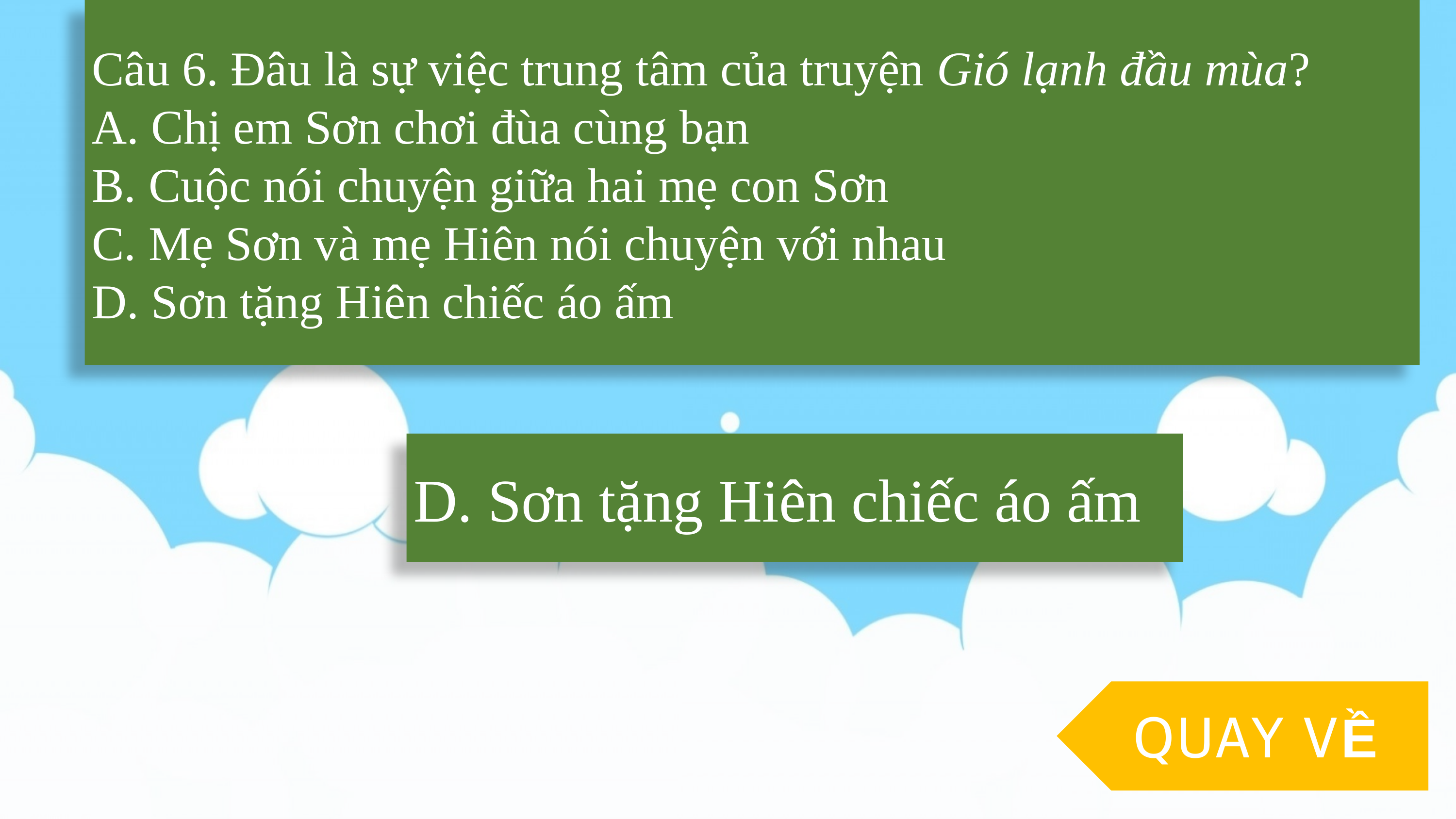

Câu 6. Đâu là sự việc trung tâm của truyện Gió lạnh đầu mùa?
A. Chị em Sơn chơi đùa cùng bạn
B. Cuộc nói chuyện giữa hai mẹ con Sơn
C. Mẹ Sơn và mẹ Hiên nói chuyện với nhau
D. Sơn tặng Hiên chiếc áo ấm
D. Sơn tặng Hiên chiếc áo ấm
QUAY VỀ